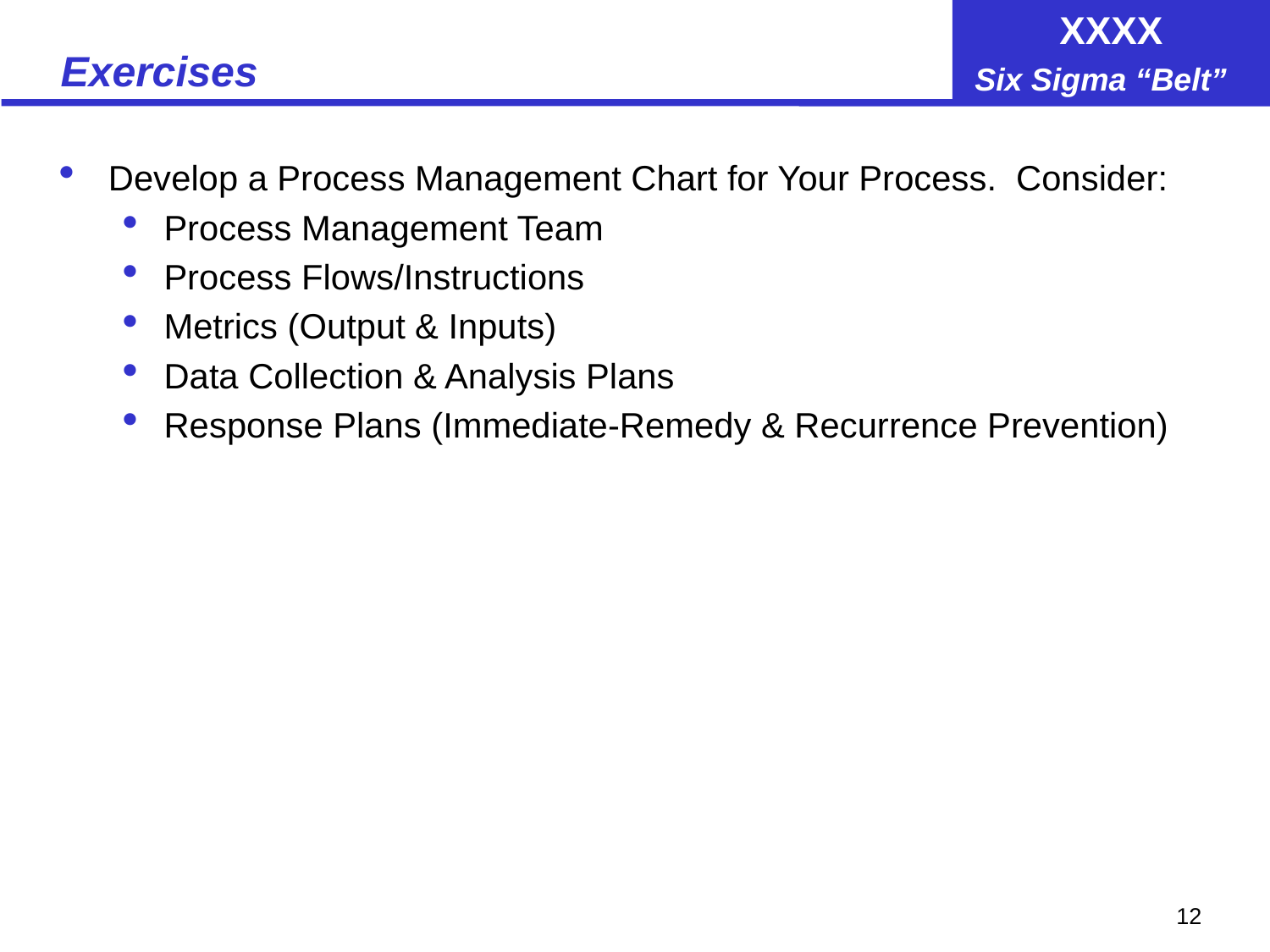

# Exercises
Develop a Process Management Chart for Your Process.  Consider:
Process Management Team
Process Flows/Instructions
Metrics (Output & Inputs)
Data Collection & Analysis Plans
Response Plans (Immediate-Remedy & Recurrence Prevention)